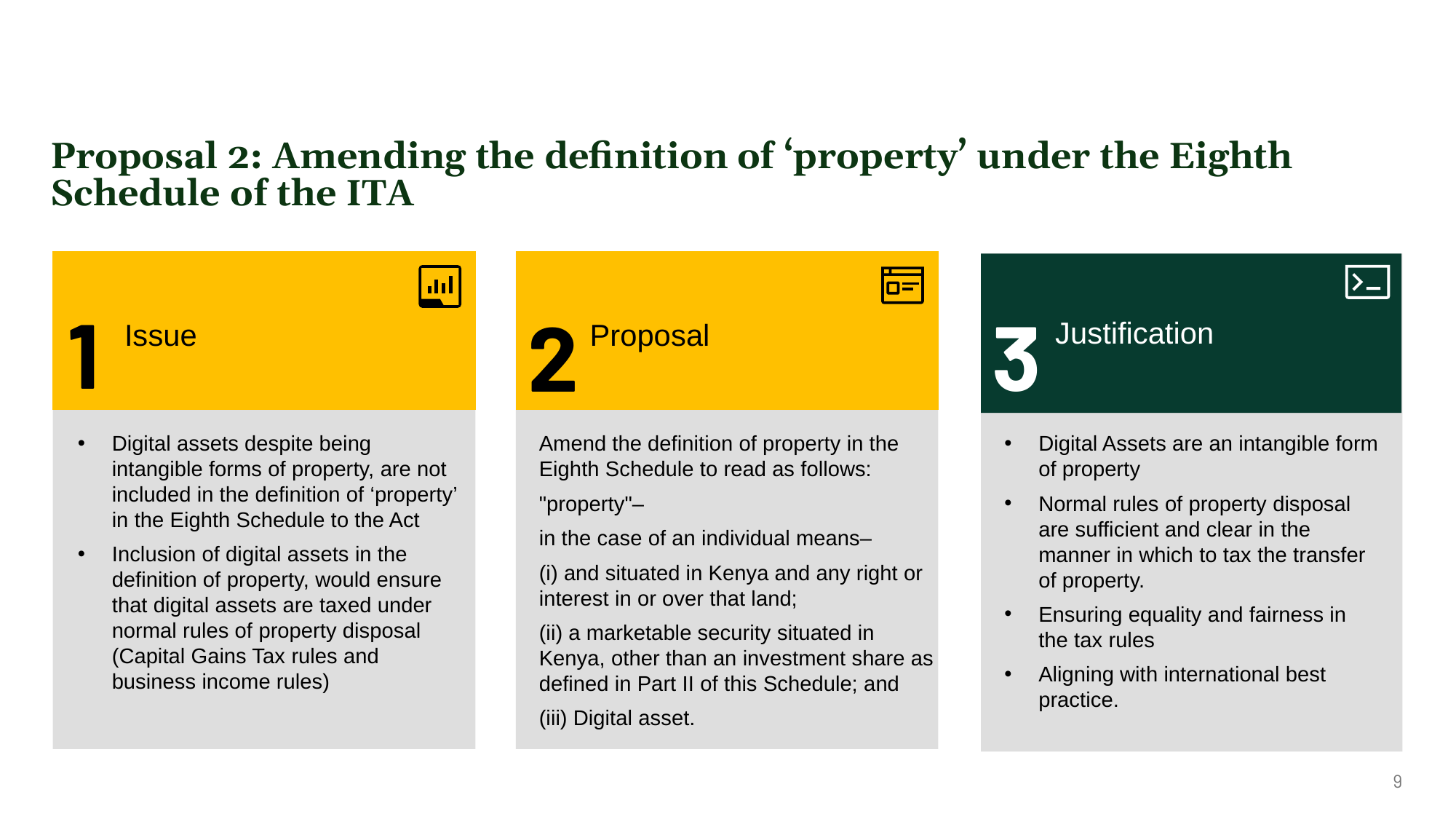

# Proposal 2: Amending the definition of ‘property’ under the Eighth Schedule of the ITA

3
1
2
Justification
Issue
Proposal
Digital assets despite being intangible forms of property, are not included in the definition of ‘property’ in the Eighth Schedule to the Act
Inclusion of digital assets in the definition of property, would ensure that digital assets are taxed under normal rules of property disposal (Capital Gains Tax rules and business income rules)
Amend the definition of property in the Eighth Schedule to read as follows:
"property"–
in the case of an individual means–
(i) and situated in Kenya and any right or interest in or over that land;
(ii) a marketable security situated in Kenya, other than an investment share as defined in Part II of this Schedule; and
(iii) Digital asset.

Digital Assets are an intangible form of property
Normal rules of property disposal are sufficient and clear in the manner in which to tax the transfer of property.
Ensuring equality and fairness in the tax rules
Aligning with international best practice.
9